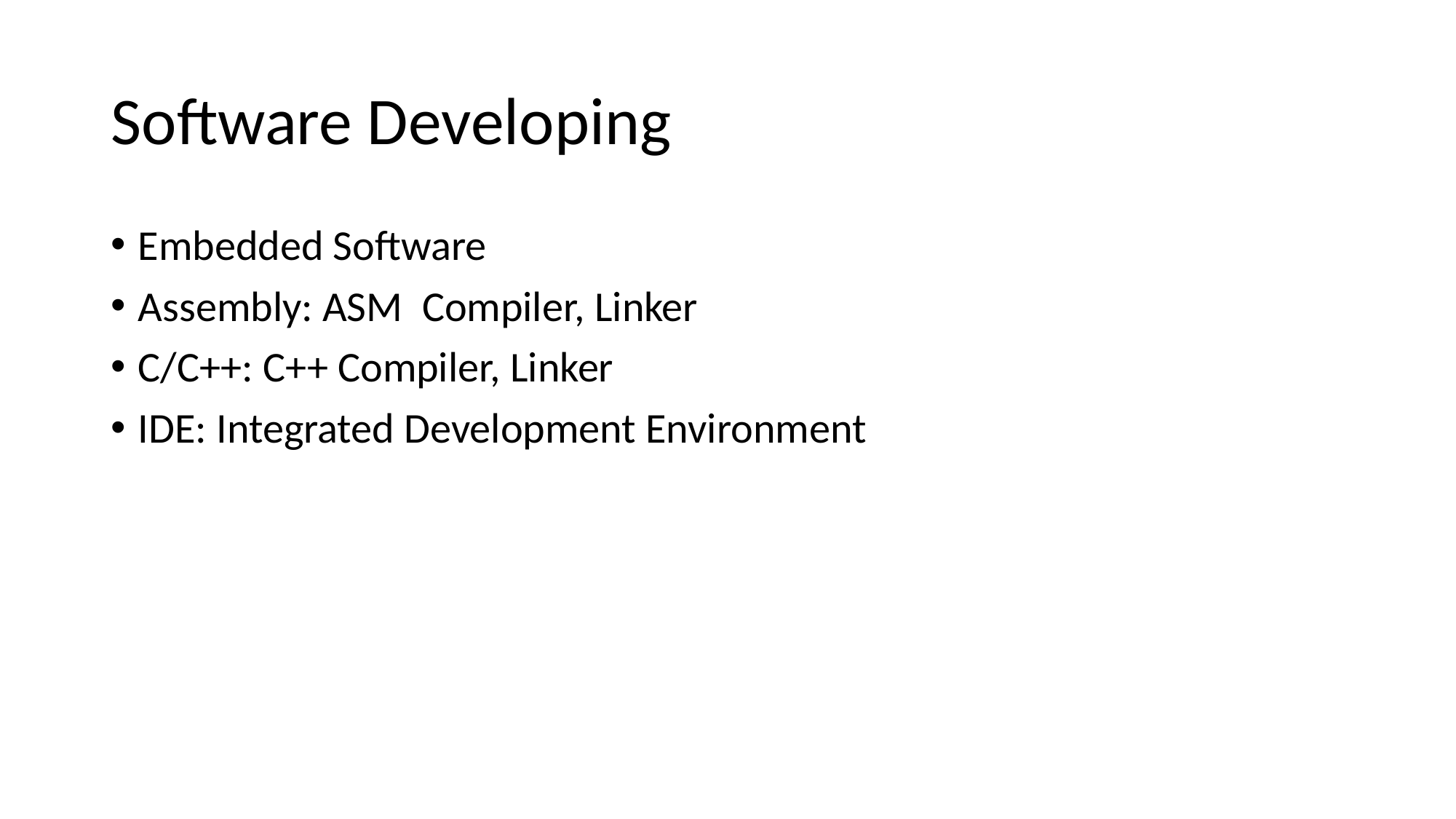

# Software Developing
Embedded Software
Assembly: ASM  Compiler, Linker
C/C++: C++ Compiler, Linker
IDE: Integrated Development Environment